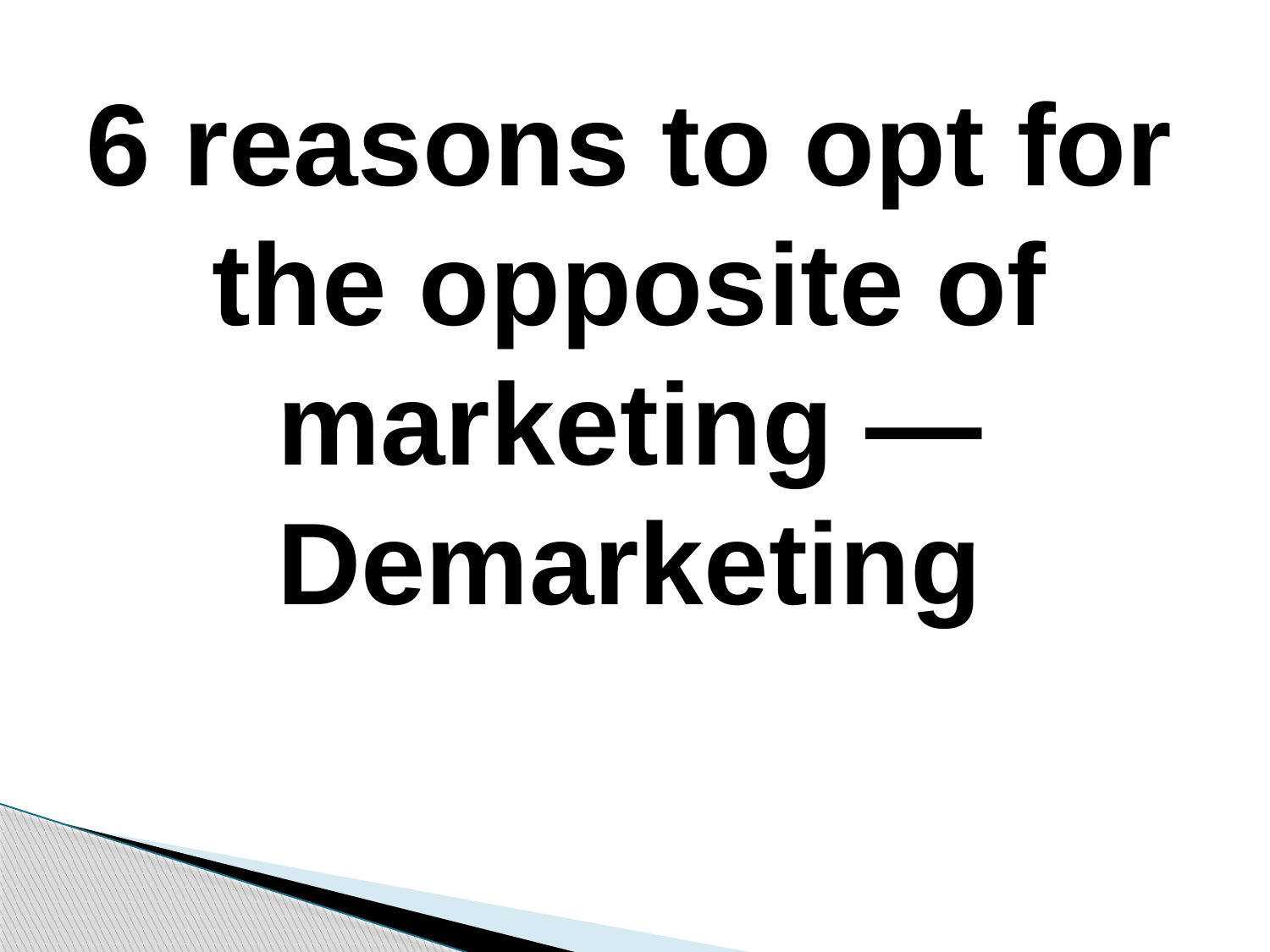

6 reasons to opt for the opposite of marketing — Demarketing